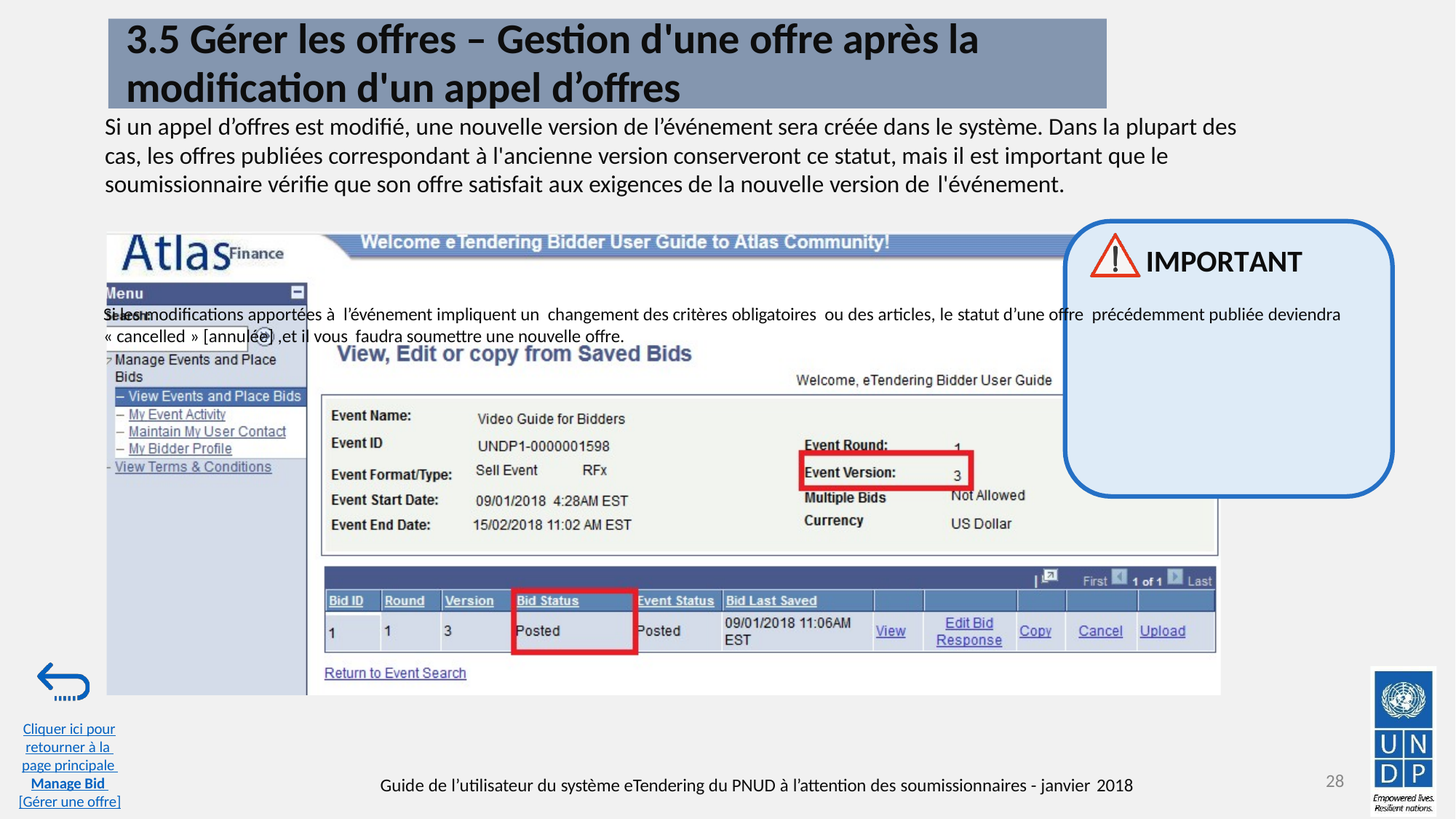

# 3.5 Gérer les offres – Gestion d'une offre après la
modification d'un appel d’offres

Si un appel d’offres est modifié, une nouvelle version de l’événement sera créée dans le système. Dans la plupart des  cas, les offres publiées correspondant à l'ancienne version conserveront ce statut, mais il est important que le  soumissionnaire vérifie que son offre satisfait aux exigences de la nouvelle version de l'événement.

IMPORTANT
Si les modifications apportées à  l’événement impliquent un  changement des critères obligatoires  ou des articles, le statut d’une offre  précédemment publiée deviendra
« cancelled » [annulée] ,et il vous  faudra soumettre une nouvelle offre.

Cliquer ici pour
retourner à la  page principale  Manage Bid  [Gérer une offre]
28
Guide de l’utilisateur du système eTendering du PNUD à l’attention des soumissionnaires - janvier 2018